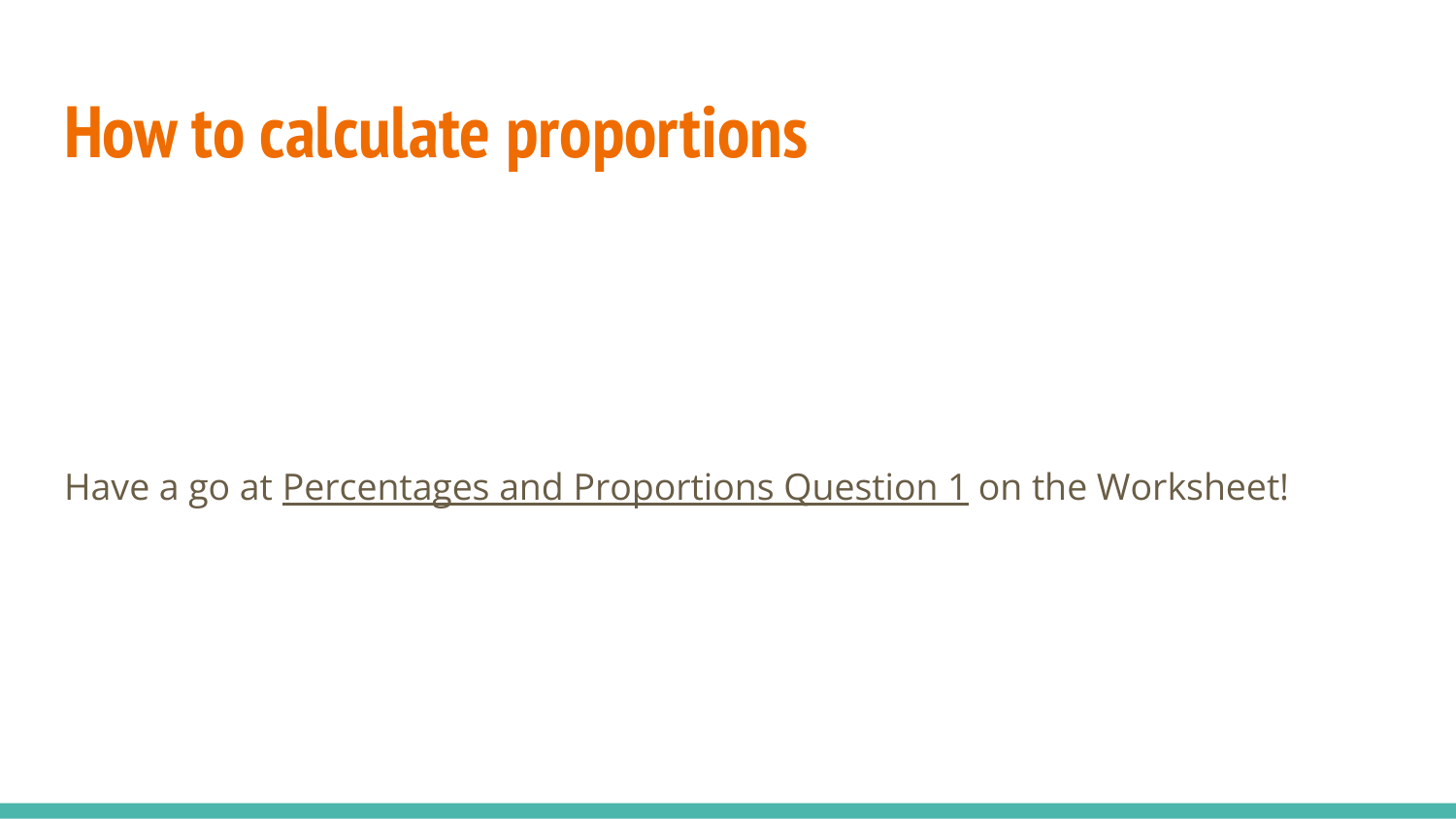

# How to calculate proportions

Have a go at Percentages and Proportions Question 1 on the Worksheet!